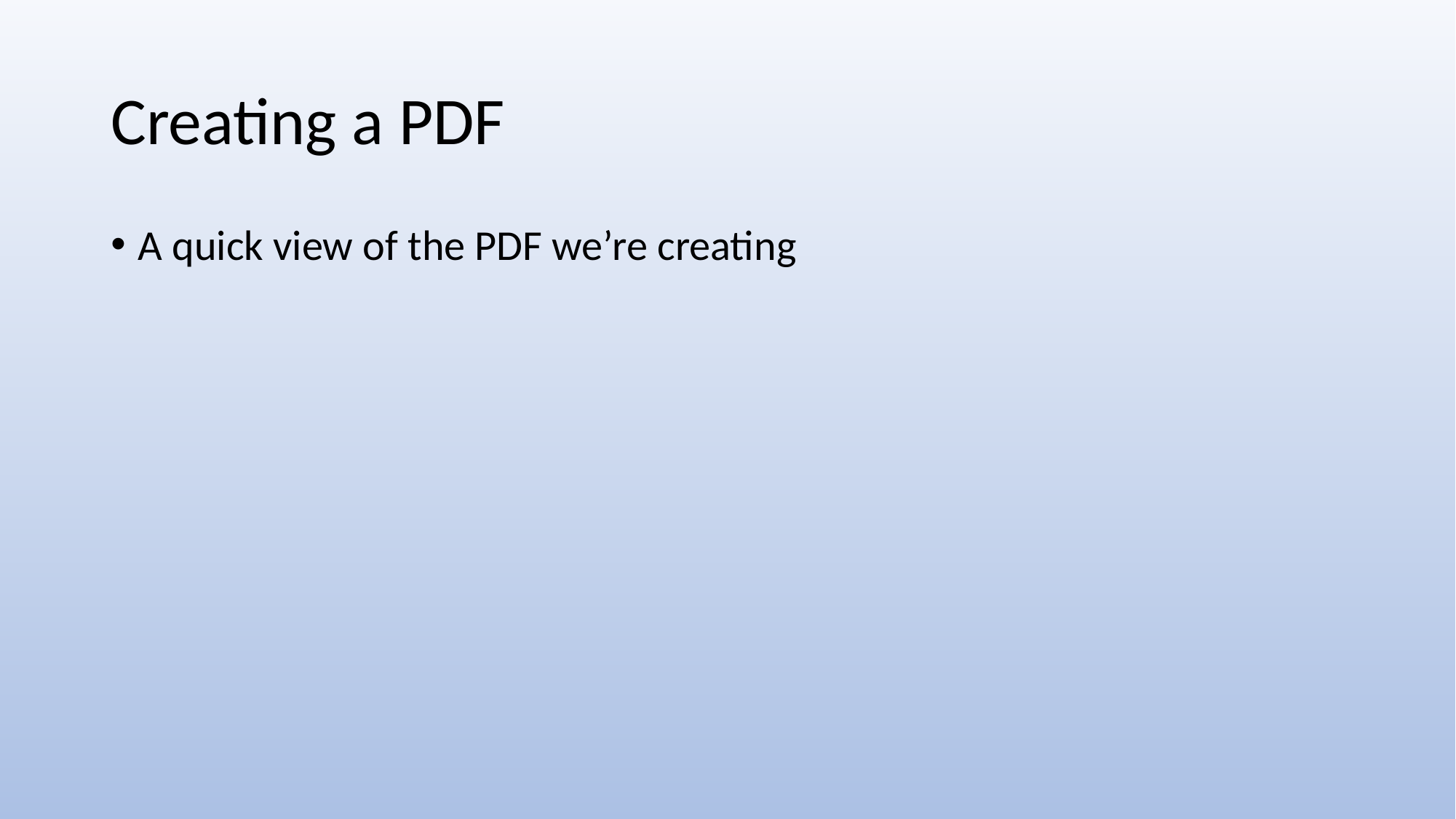

# Creating a PDF
A quick view of the PDF we’re creating